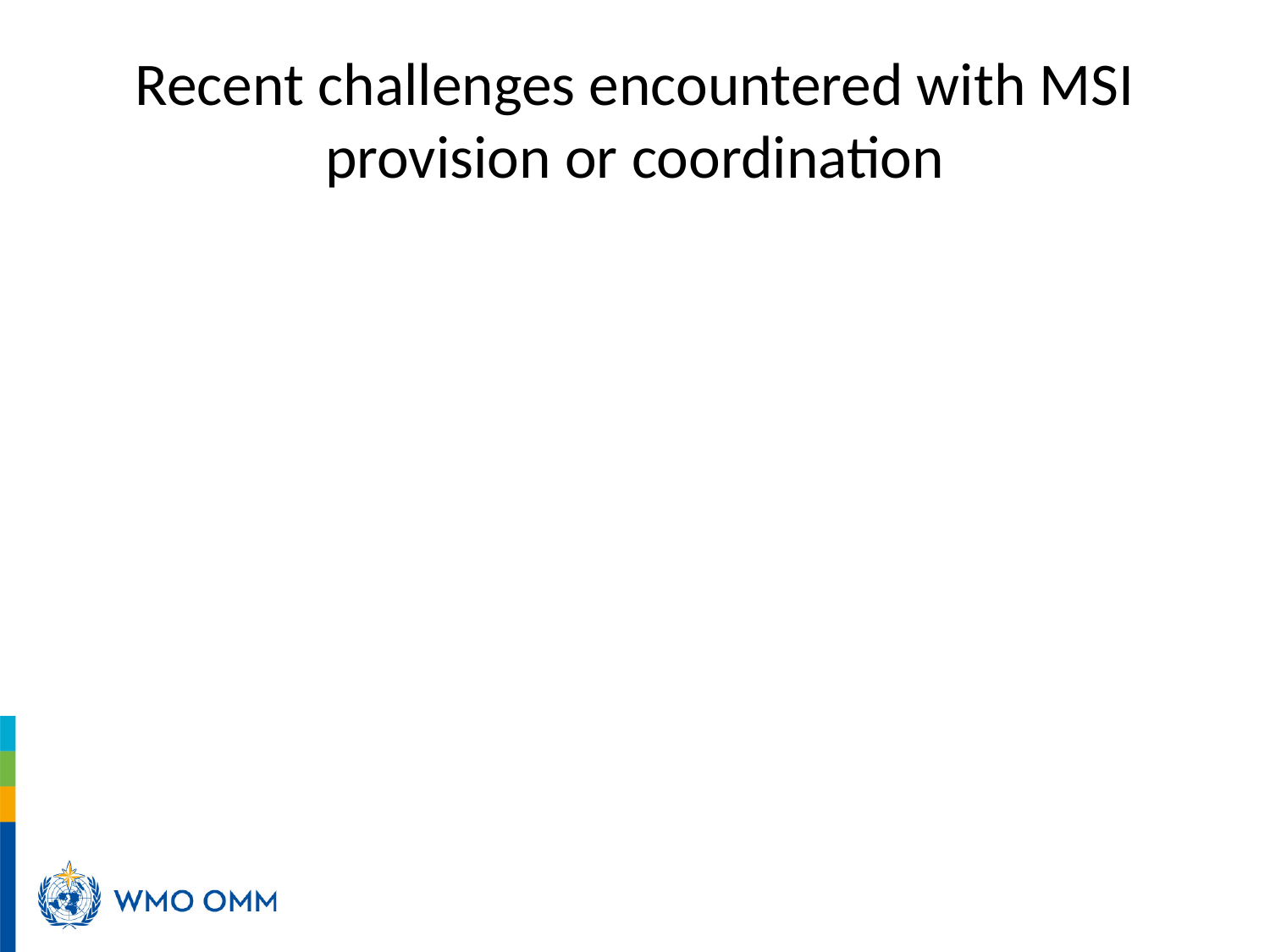

# Recent challenges encountered with MSI provision or coordination